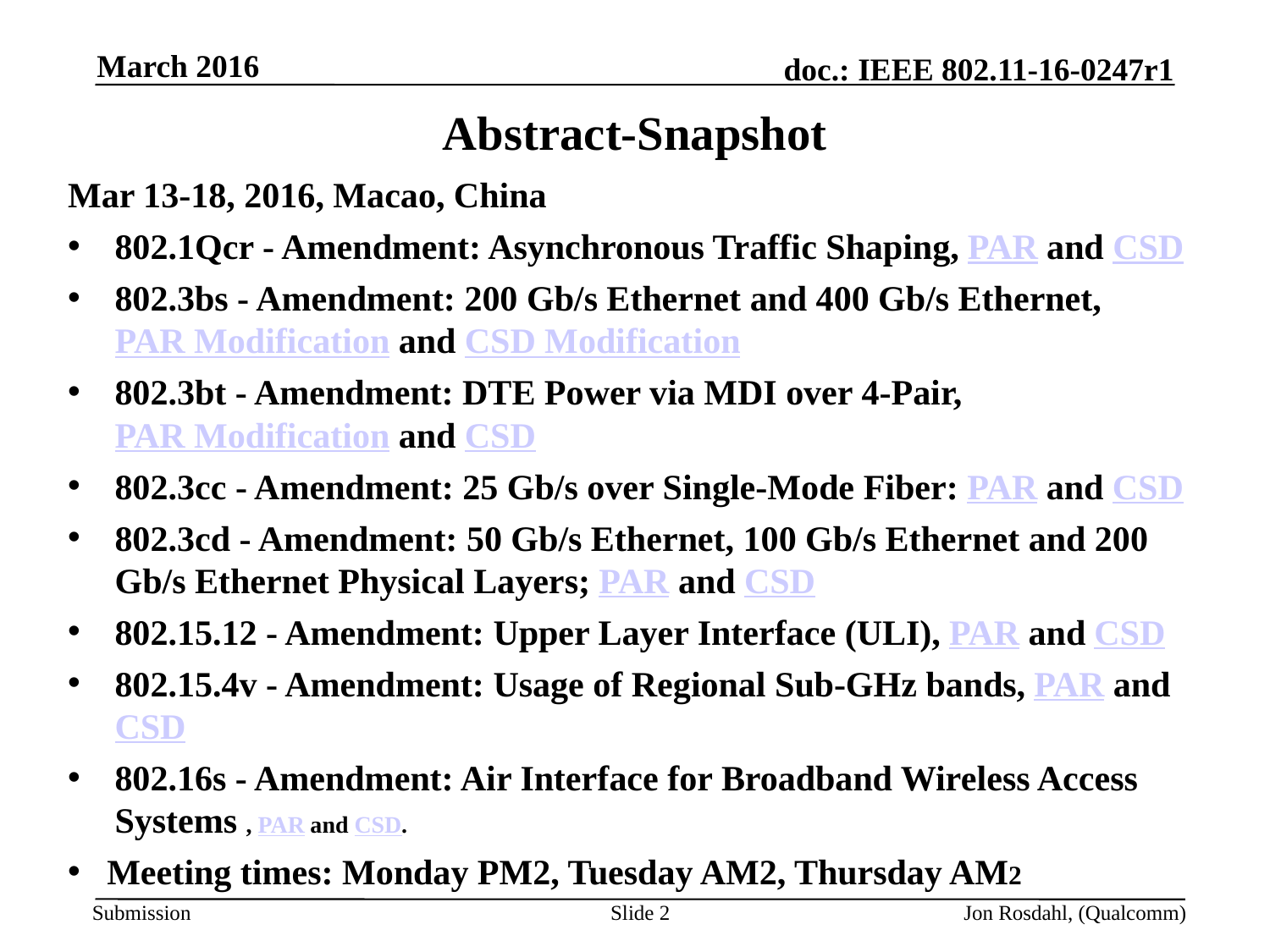

March 2016
# Abstract-Snapshot
Mar 13-18, 2016, Macao, China
802.1Qcr - Amendment: Asynchronous Traffic Shaping, PAR and CSD
802.3bs - Amendment: 200 Gb/s Ethernet and 400 Gb/s Ethernet, PAR Modification and CSD Modification
802.3bt - Amendment: DTE Power via MDI over 4-Pair, PAR Modification and CSD
802.3cc - Amendment: 25 Gb/s over Single-Mode Fiber: PAR and CSD
802.3cd - Amendment: 50 Gb/s Ethernet, 100 Gb/s Ethernet and 200 Gb/s Ethernet Physical Layers; PAR and CSD
802.15.12 - Amendment: Upper Layer Interface (ULI), PAR and CSD
802.15.4v - Amendment: Usage of Regional Sub-GHz bands, PAR and CSD
802.16s - Amendment: Air Interface for Broadband Wireless Access Systems , PAR and CSD.
Meeting times: Monday PM2, Tuesday AM2, Thursday AM2
Slide 2
Jon Rosdahl, (Qualcomm)